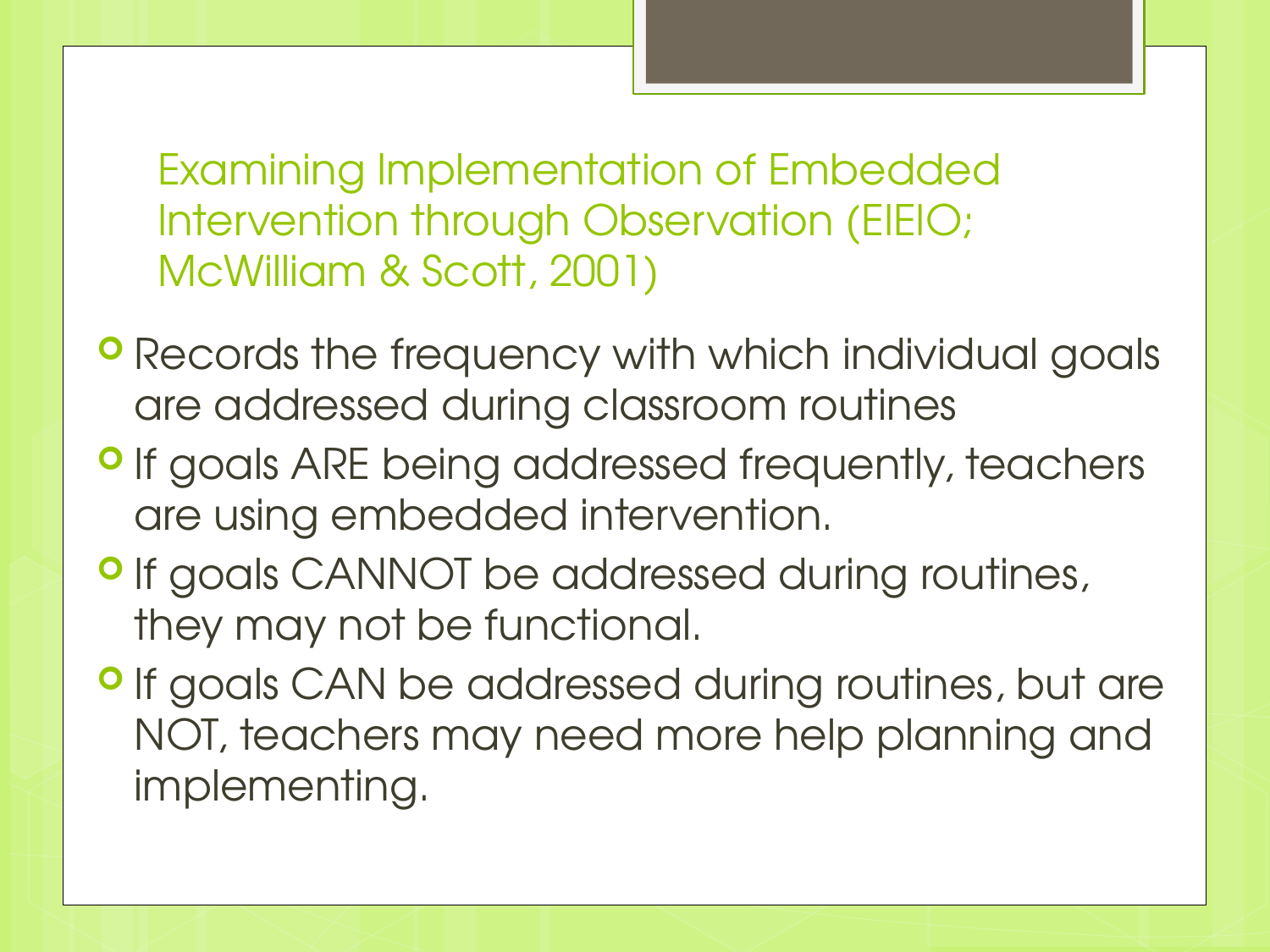

# Examining Implementation of Embedded Intervention through Observation (EIEIO; McWilliam & Scott, 2001)
Records the frequency with which individual goals are addressed during classroom routines
If goals ARE being addressed frequently, teachers are using embedded intervention.
If goals CANNOT be addressed during routines, they may not be functional.
If goals CAN be addressed during routines, but are NOT, teachers may need more help planning and implementing.